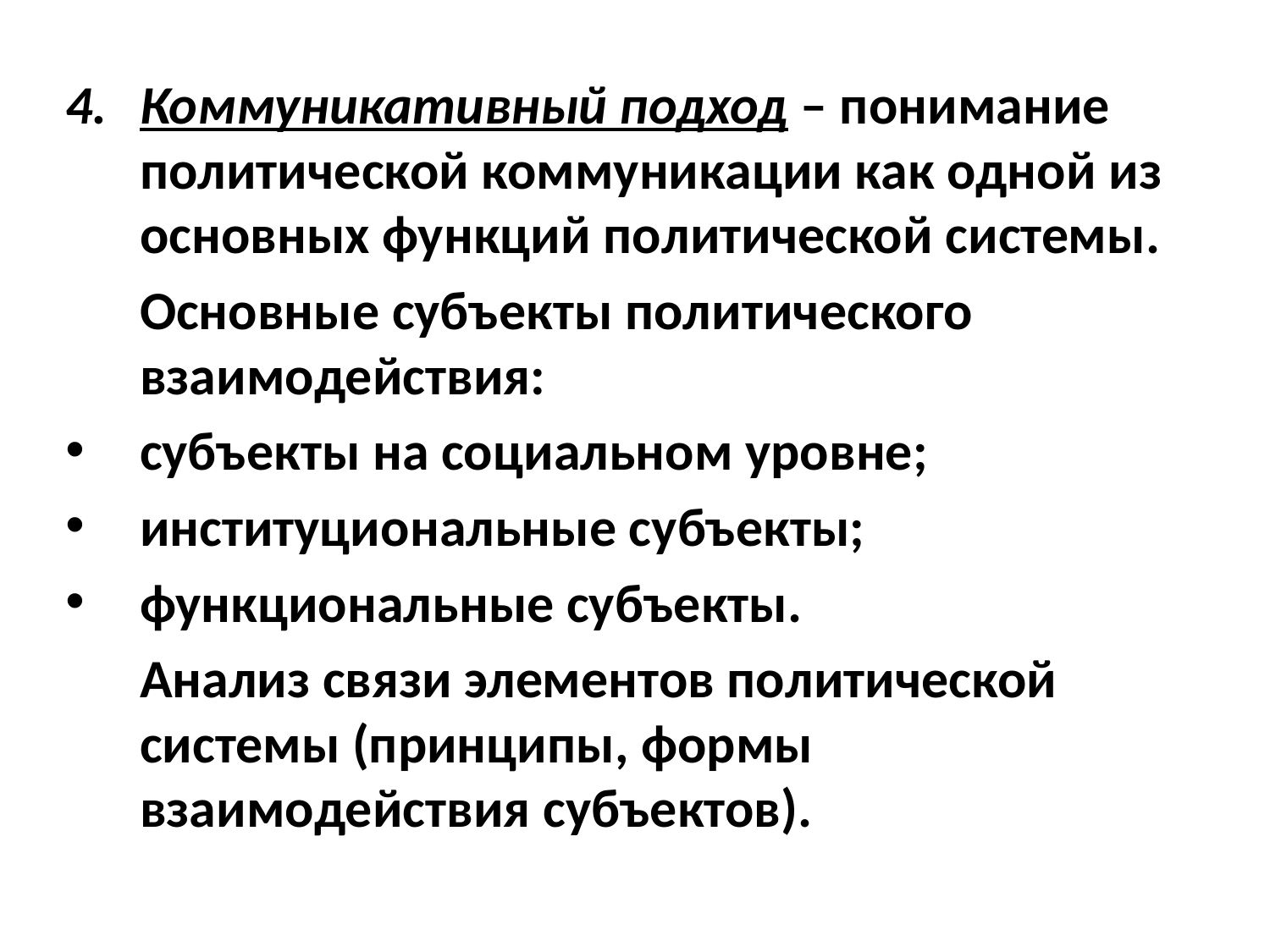

Коммуникативный подход – понимание политической коммуникации как одной из основных функций политической системы.
	Основные субъекты политического взаимодействия:
субъекты на социальном уровне;
институциональные субъекты;
функциональные субъекты.
	Анализ связи элементов политической системы (принципы, формы взаимодействия субъектов).